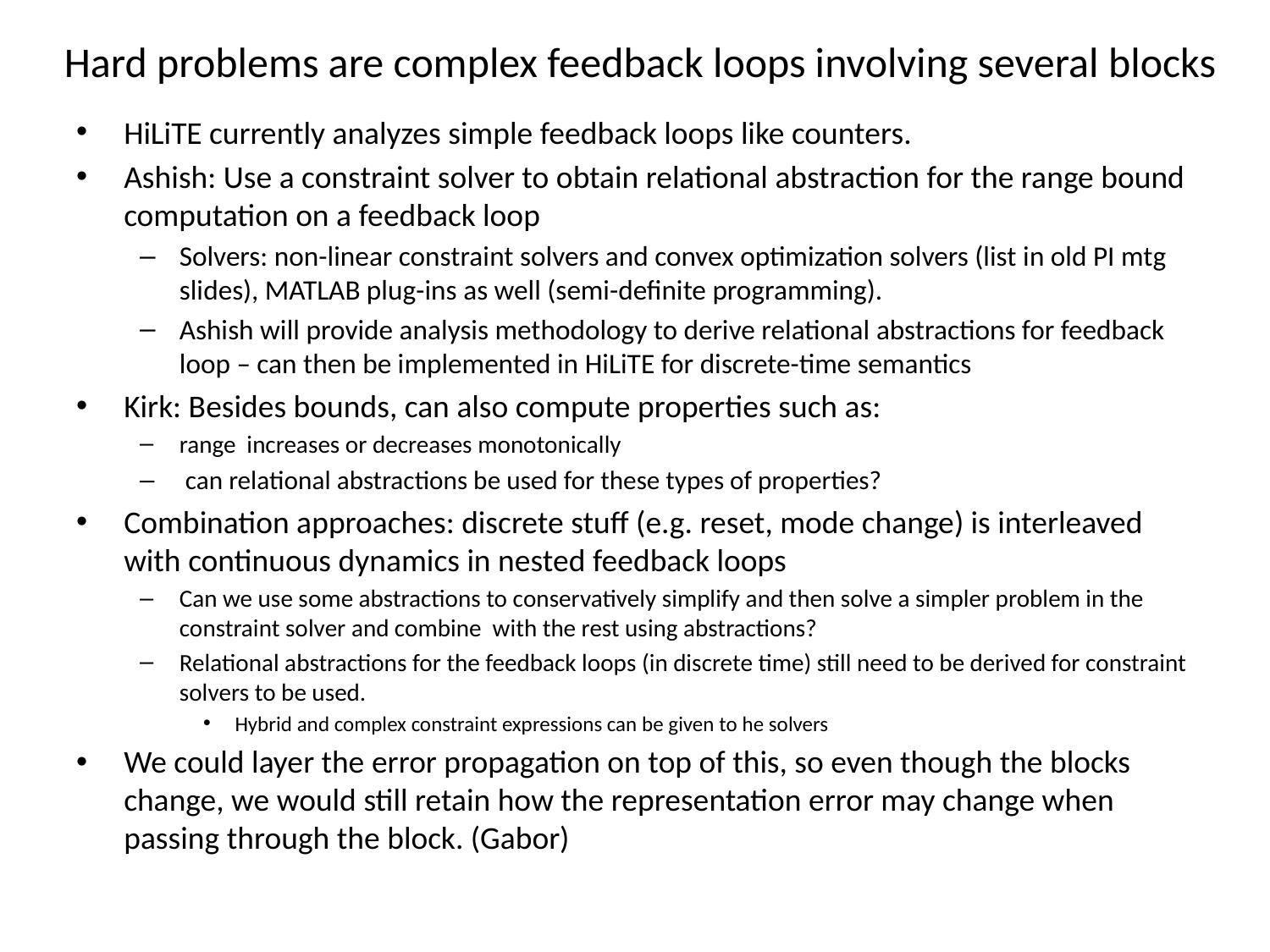

# Hard problems are complex feedback loops involving several blocks
HiLiTE currently analyzes simple feedback loops like counters.
Ashish: Use a constraint solver to obtain relational abstraction for the range bound computation on a feedback loop
Solvers: non-linear constraint solvers and convex optimization solvers (list in old PI mtg slides), MATLAB plug-ins as well (semi-definite programming).
Ashish will provide analysis methodology to derive relational abstractions for feedback loop – can then be implemented in HiLiTE for discrete-time semantics
Kirk: Besides bounds, can also compute properties such as:
range  increases or decreases monotonically
 can relational abstractions be used for these types of properties?
Combination approaches: discrete stuff (e.g. reset, mode change) is interleaved with continuous dynamics in nested feedback loops
Can we use some abstractions to conservatively simplify and then solve a simpler problem in the constraint solver and combine  with the rest using abstractions?
Relational abstractions for the feedback loops (in discrete time) still need to be derived for constraint solvers to be used.
Hybrid and complex constraint expressions can be given to he solvers
We could layer the error propagation on top of this, so even though the blocks change, we would still retain how the representation error may change when passing through the block. (Gabor)